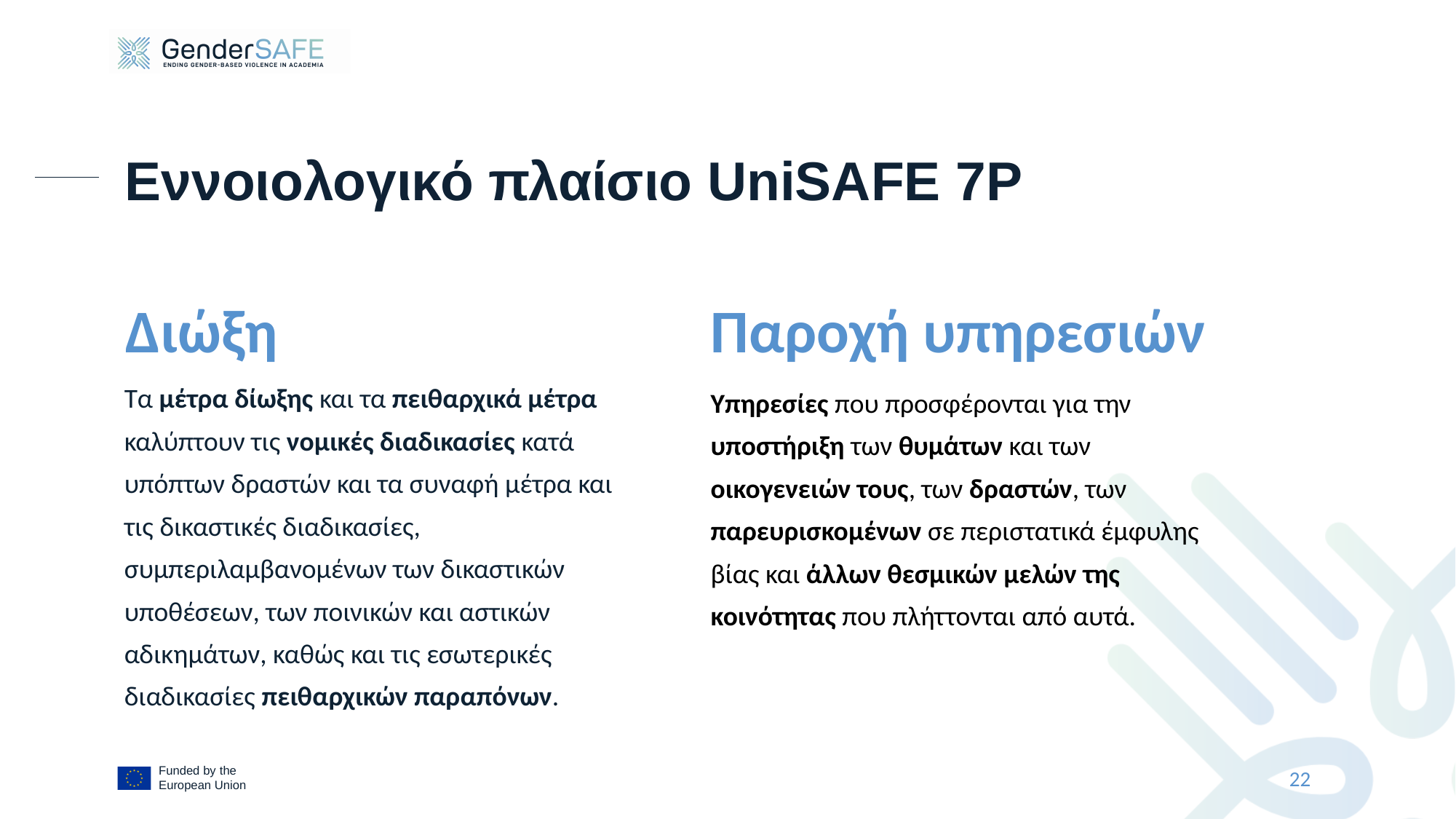

# Εννοιολογικό πλαίσιο UniSAFE 7P

Διώξη

Παροχή υπηρεσιών
Τα μέτρα δίωξης και τα πειθαρχικά μέτρα καλύπτουν τις νομικές διαδικασίες κατά υπόπτων δραστών και τα συναφή μέτρα και τις δικαστικές διαδικασίες, συμπεριλαμβανομένων των δικαστικών υποθέσεων, των ποινικών και αστικών αδικημάτων, καθώς και τις εσωτερικές διαδικασίες πειθαρχικών παραπόνων.
Υπηρεσίες που προσφέρονται για την υποστήριξη των θυμάτων και των οικογενειών τους, των δραστών, των παρευρισκομένων σε περιστατικά έμφυλης βίας και άλλων θεσμικών μελών της κοινότητας που πλήττονται από αυτά.
22